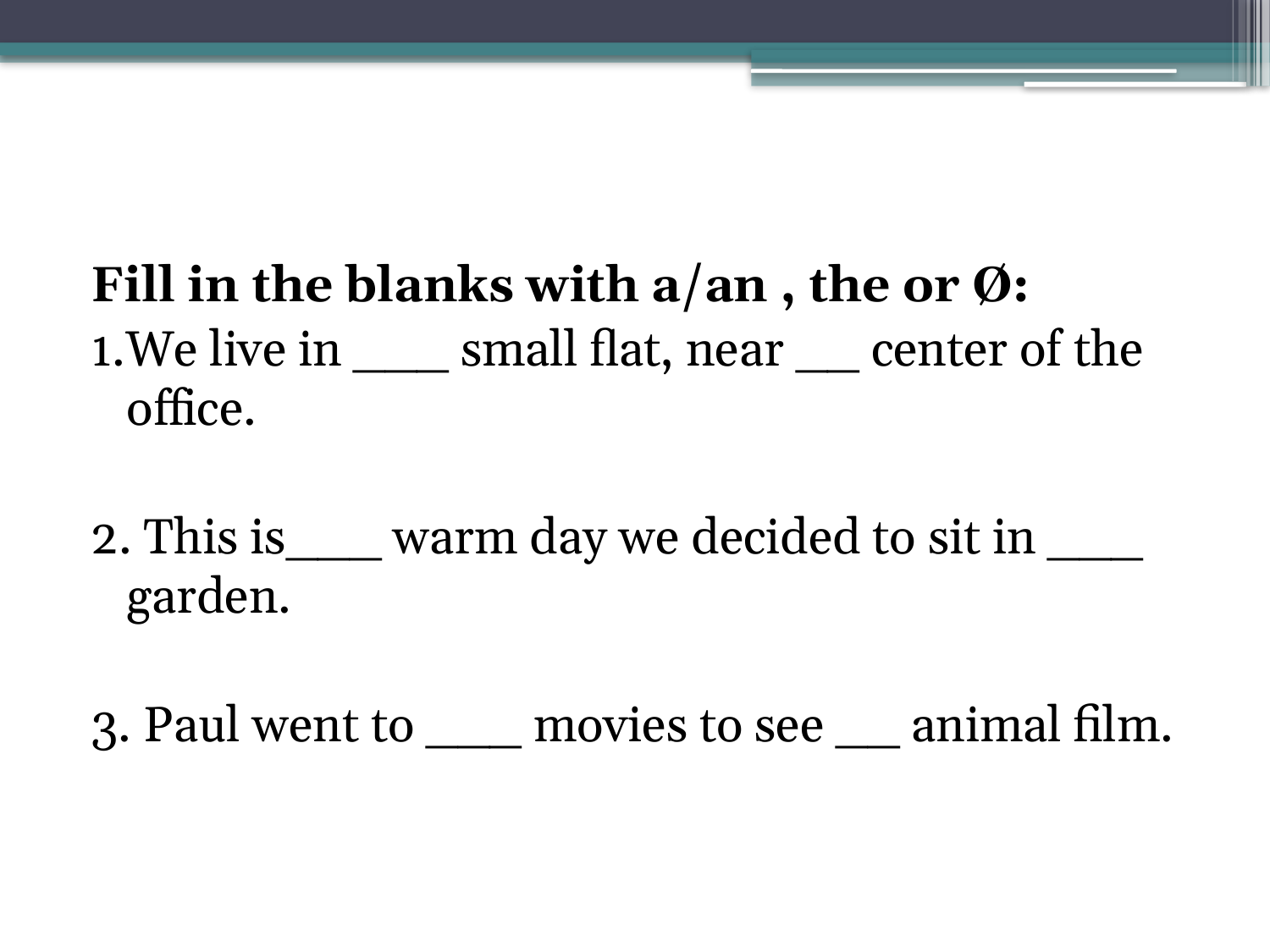

Fill in the blanks with a/an , the or Ø:
1.We live in ___ small flat, near __ center of the office.

2. This is___ warm day we decided to sit in ___ garden.

3. Paul went to ___ movies to see __ animal film.